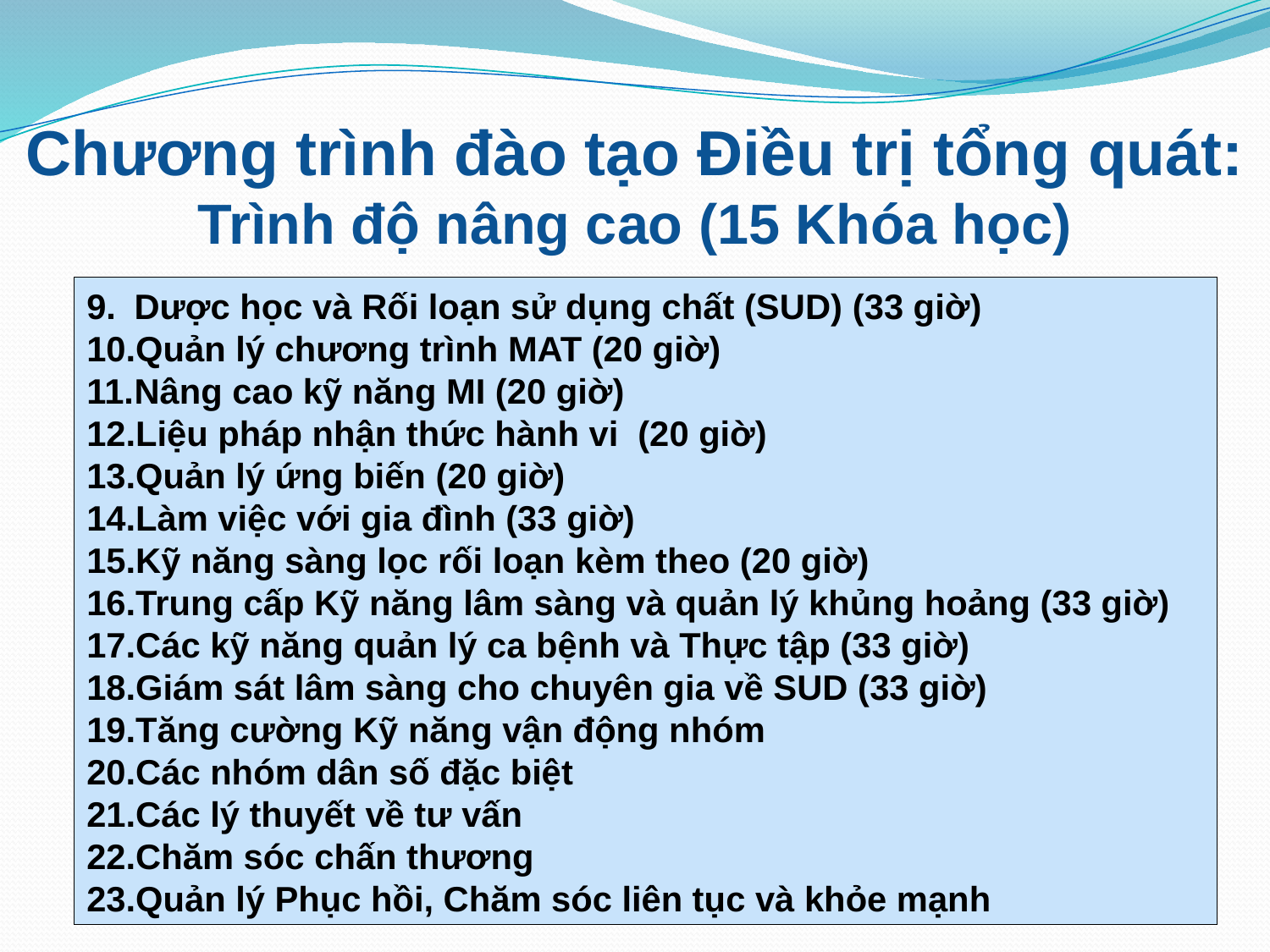

Chương trình đào tạo Điều trị tổng quát:
Trình độ nâng cao (15 Khóa học)
Dược học và Rối loạn sử dụng chất (SUD) (33 giờ)
Quản lý chương trình MAT (20 giờ)
Nâng cao kỹ năng MI (20 giờ)
Liệu pháp nhận thức hành vi  (20 giờ)
Quản lý ứng biến (20 giờ)
Làm việc với gia đình (33 giờ)
Kỹ năng sàng lọc rối loạn kèm theo (20 giờ)
Trung cấp Kỹ năng lâm sàng và quản lý khủng hoảng (33 giờ)
Các kỹ năng quản lý ca bệnh và Thực tập (33 giờ)
Giám sát lâm sàng cho chuyên gia về SUD (33 giờ)
Tăng cường Kỹ năng vận động nhóm
Các nhóm dân số đặc biệt
Các lý thuyết về tư vấn
Chăm sóc chấn thương
Quản lý Phục hồi, Chăm sóc liên tục và khỏe mạnh